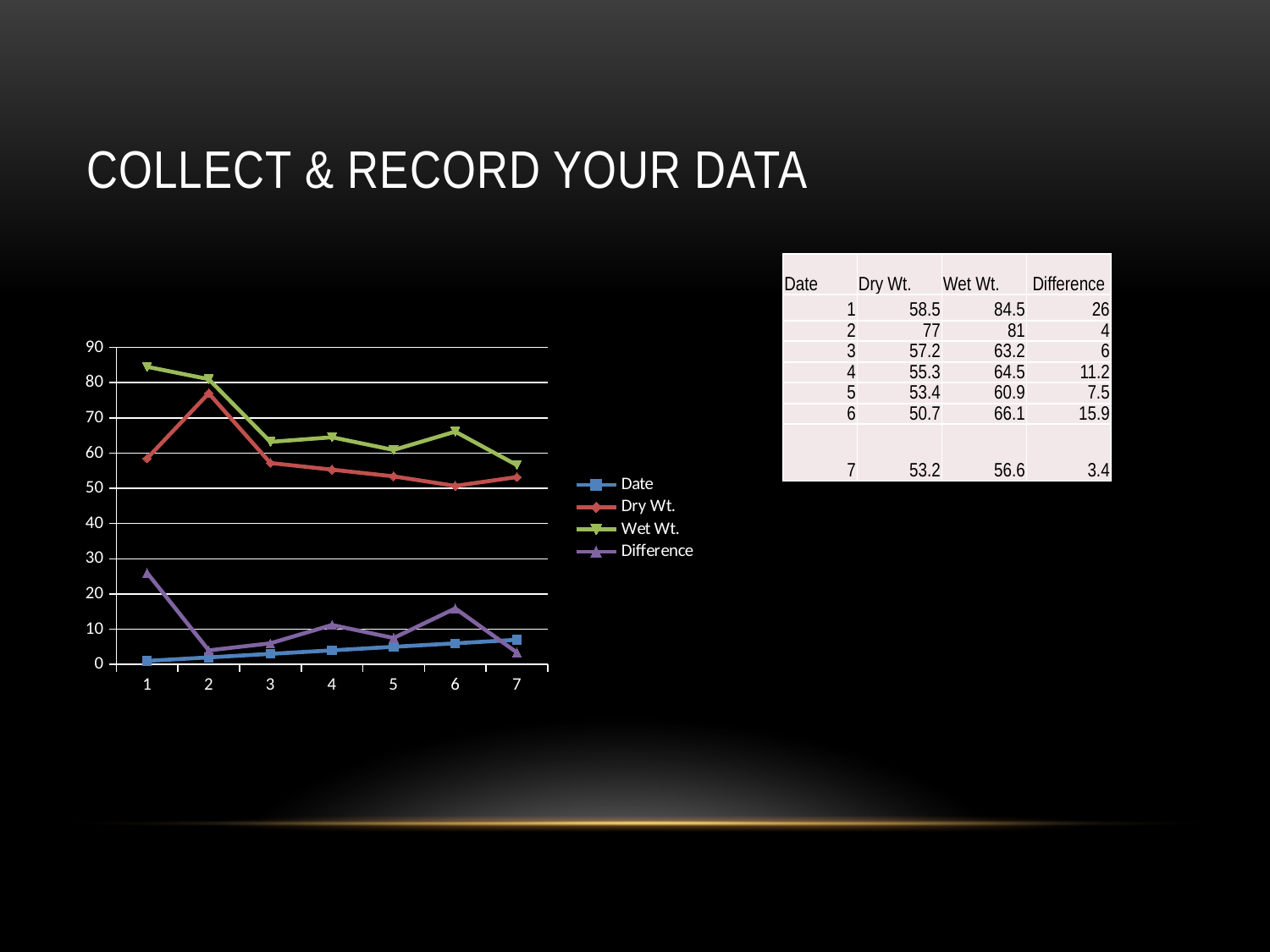

# Collect & Record Your Data
| Date | Dry Wt. | Wet Wt. | Difference |
| --- | --- | --- | --- |
| 1 | 58.5 | 84.5 | 26 |
| 2 | 77 | 81 | 4 |
| 3 | 57.2 | 63.2 | 6 |
| 4 | 55.3 | 64.5 | 11.2 |
| 5 | 53.4 | 60.9 | 7.5 |
| 6 | 50.7 | 66.1 | 15.9 |
| 7 | 53.2 | 56.6 | 3.4 |

### Chart

| Category | Date | Dry Wt. | Wet Wt. | Difference |
|---|---|---|---|---|